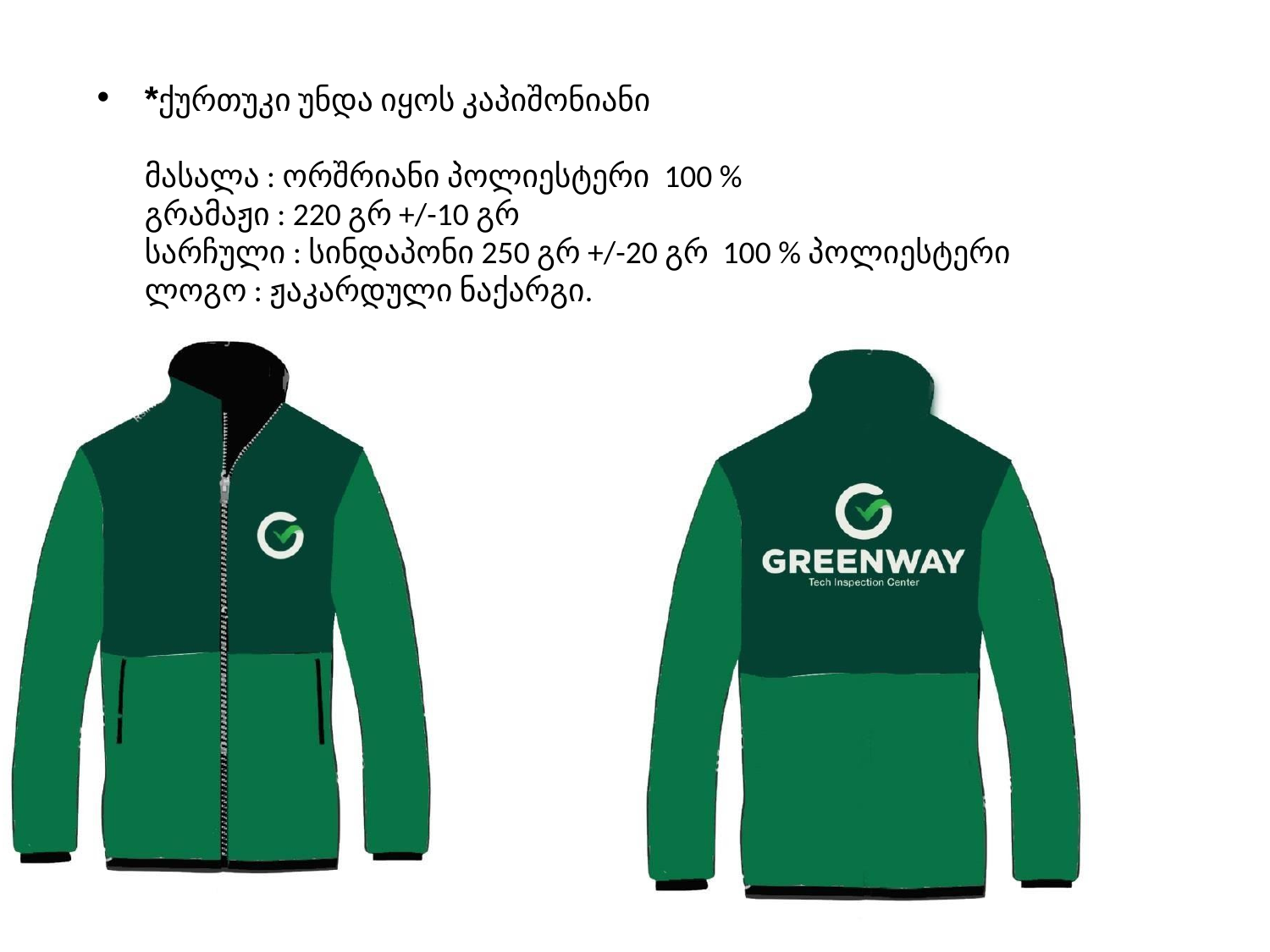

# *ქურთუკი უნდა იყოს კაპიშონიანი მასალა : ორშრიანი პოლიესტერი  100 % გრამაჟი : 220 გრ +/-10 გრ სარჩული : სინდაპონი 250 გრ +/-20 გრ  100 % პოლიესტერი ლოგო : ჟაკარდული ნაქარგი.